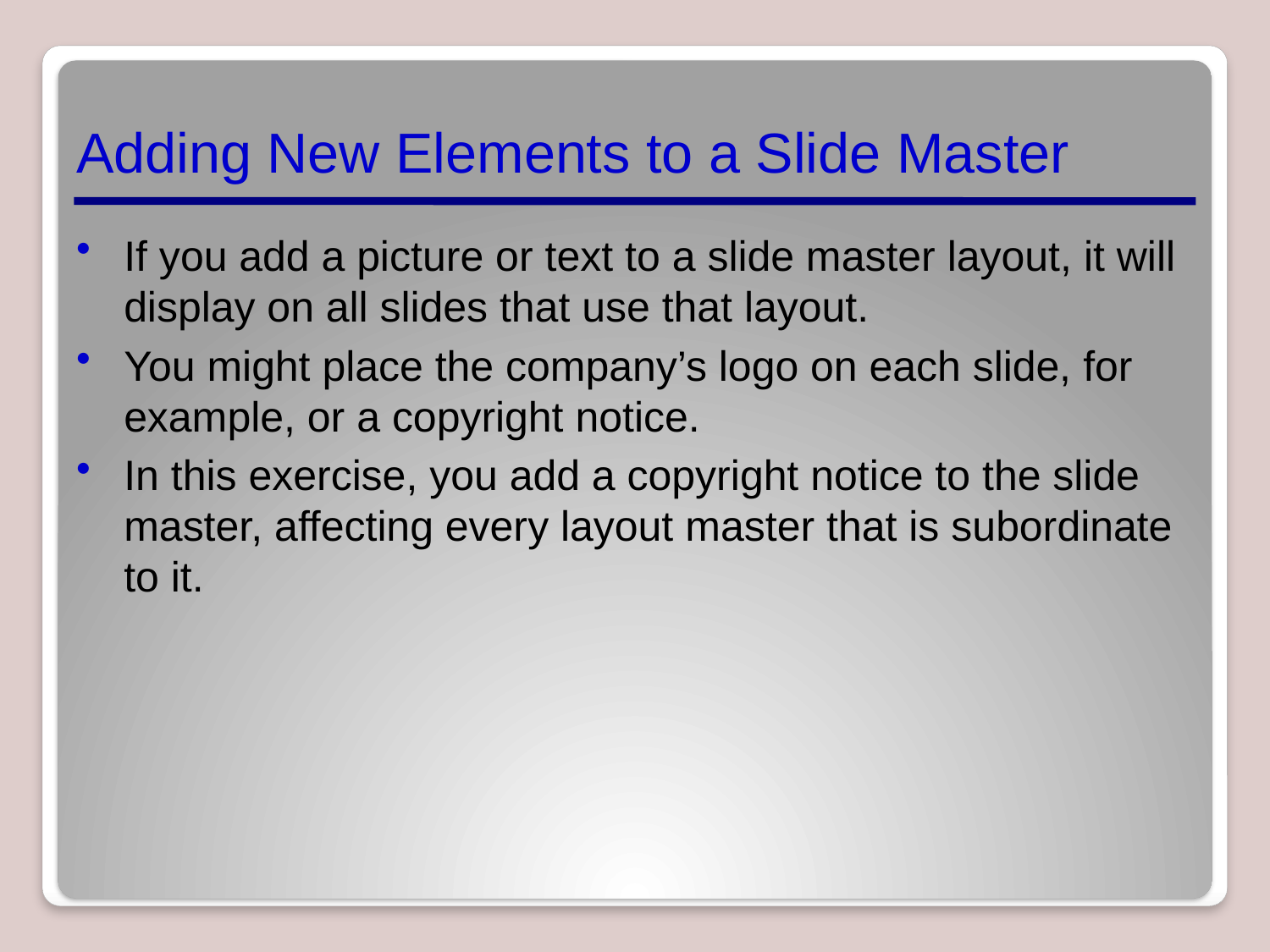

# Adding New Elements to a Slide Master
If you add a picture or text to a slide master layout, it will display on all slides that use that layout.
You might place the company’s logo on each slide, for example, or a copyright notice.
In this exercise, you add a copyright notice to the slide master, affecting every layout master that is subordinate to it.